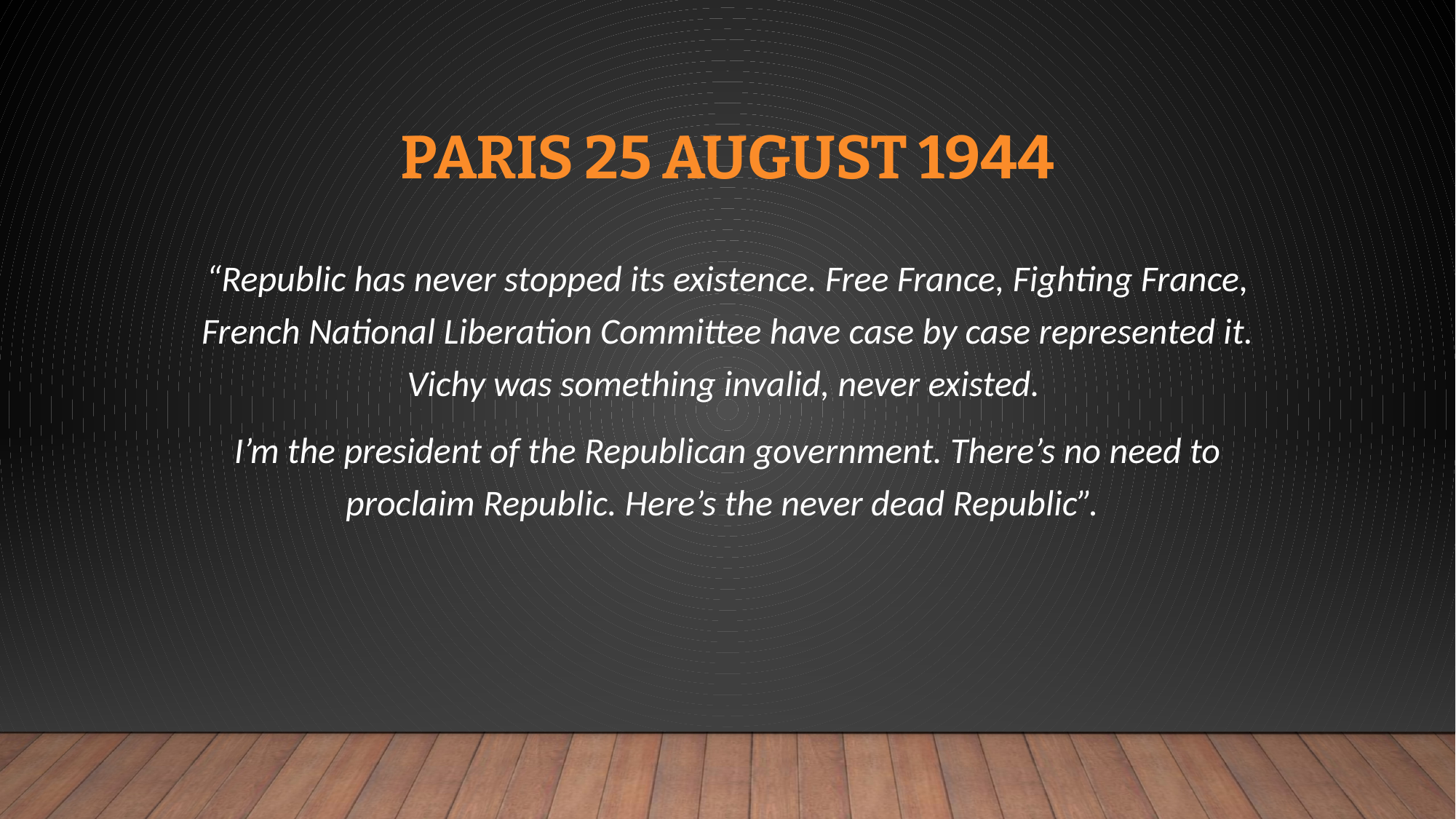

# PARIS 25 AUGUST 1944
“Republic has never stopped its existence. Free France, Fighting France, French National Liberation Committee have case by case represented it. Vichy was something invalid, never existed.
I’m the president of the Republican government. There’s no need to proclaim Republic. Here’s the never dead Republic”.